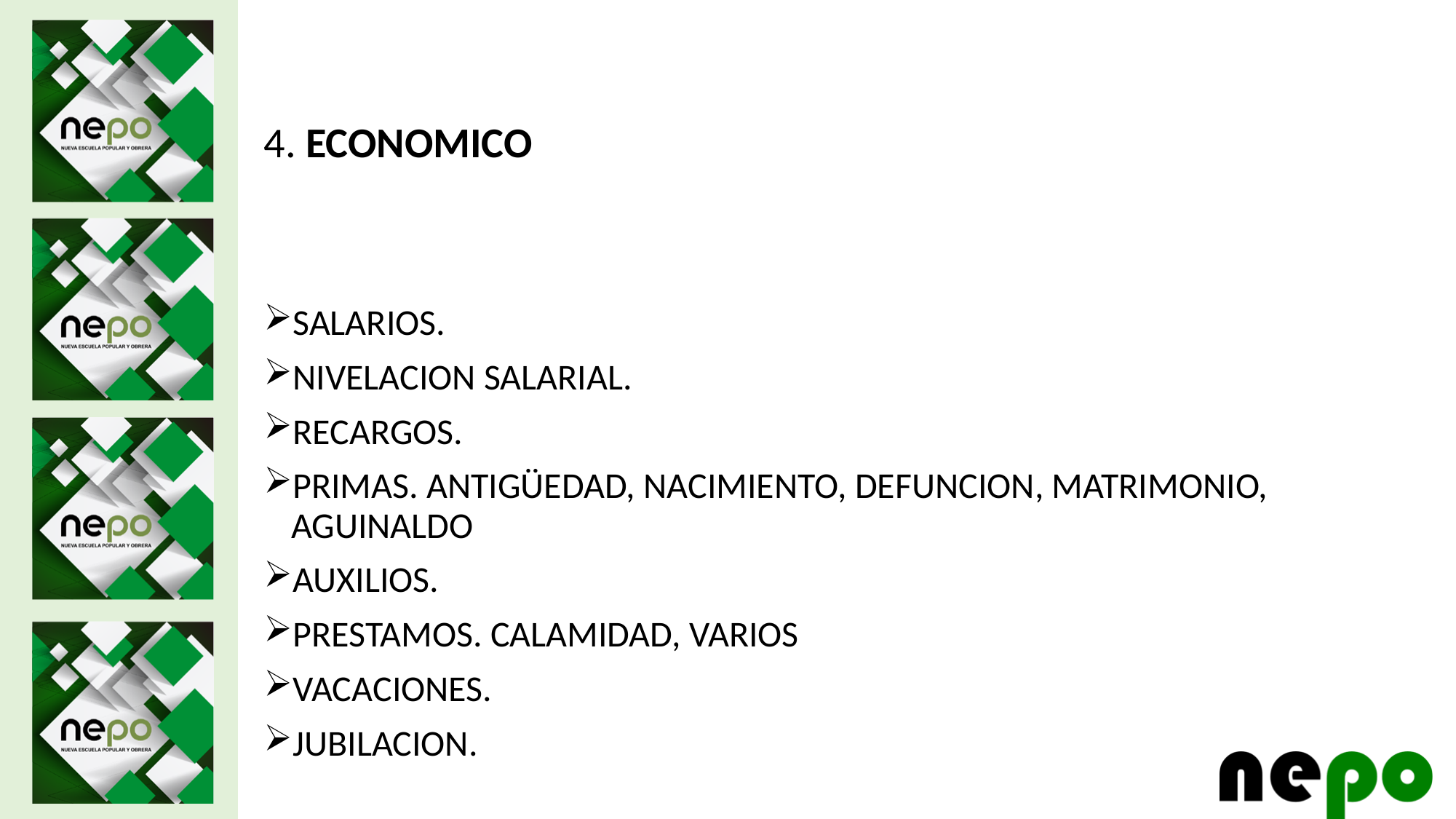

4. ECONOMICO

SALARIOS.
NIVELACION SALARIAL.
RECARGOS.
PRIMAS. ANTIGÜEDAD, NACIMIENTO, DEFUNCION, MATRIMONIO, AGUINALDO
AUXILIOS.
PRESTAMOS. CALAMIDAD, VARIOS
VACACIONES.
JUBILACION.